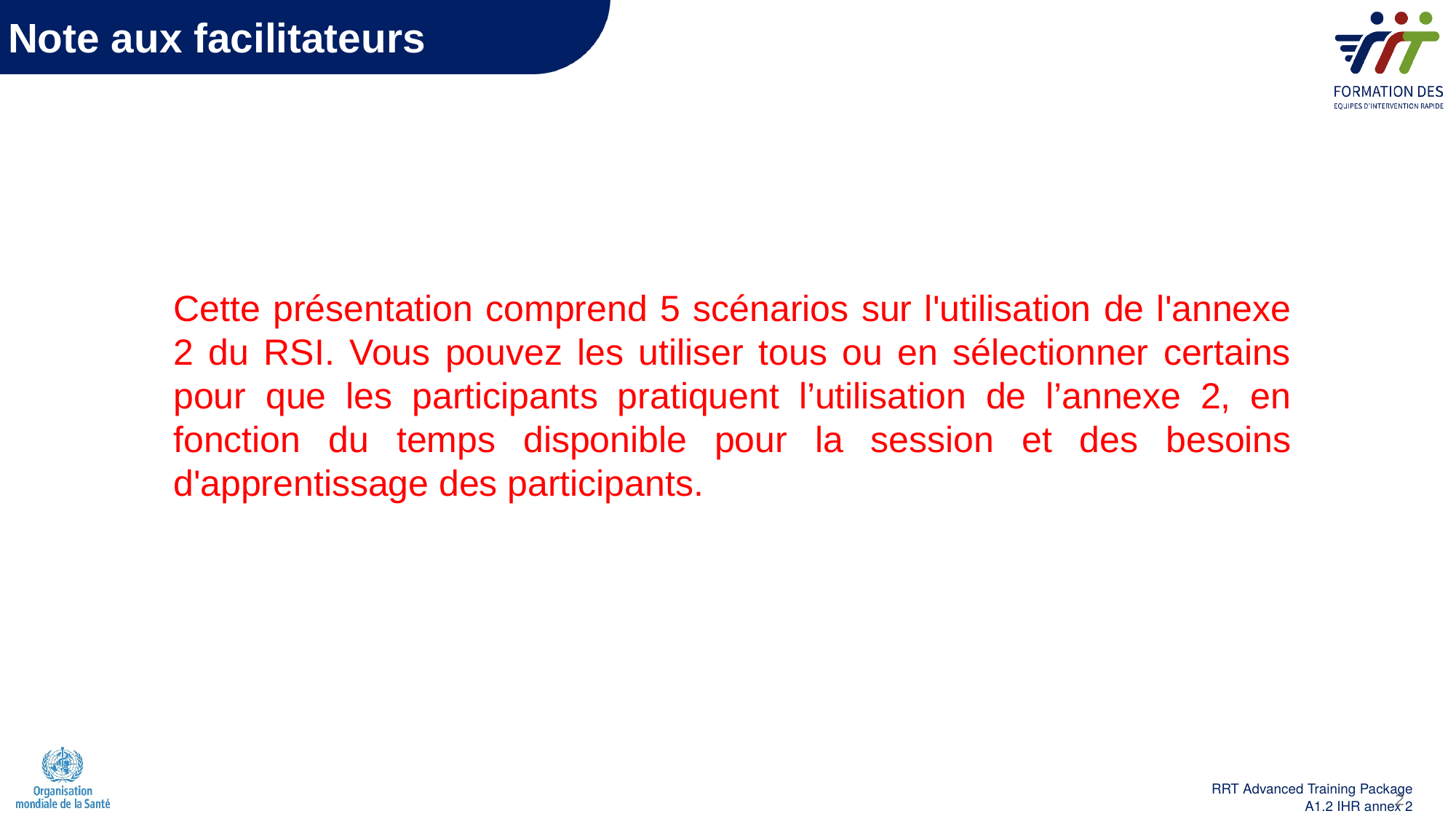

# Note aux facilitateurs
Cette présentation comprend 5 scénarios sur l'utilisation de l'annexe 2 du RSI. Vous pouvez les utiliser tous ou en sélectionner certains pour que les participants pratiquent l’utilisation de l’annexe 2, en fonction du temps disponible pour la session et des besoins d'apprentissage des participants.